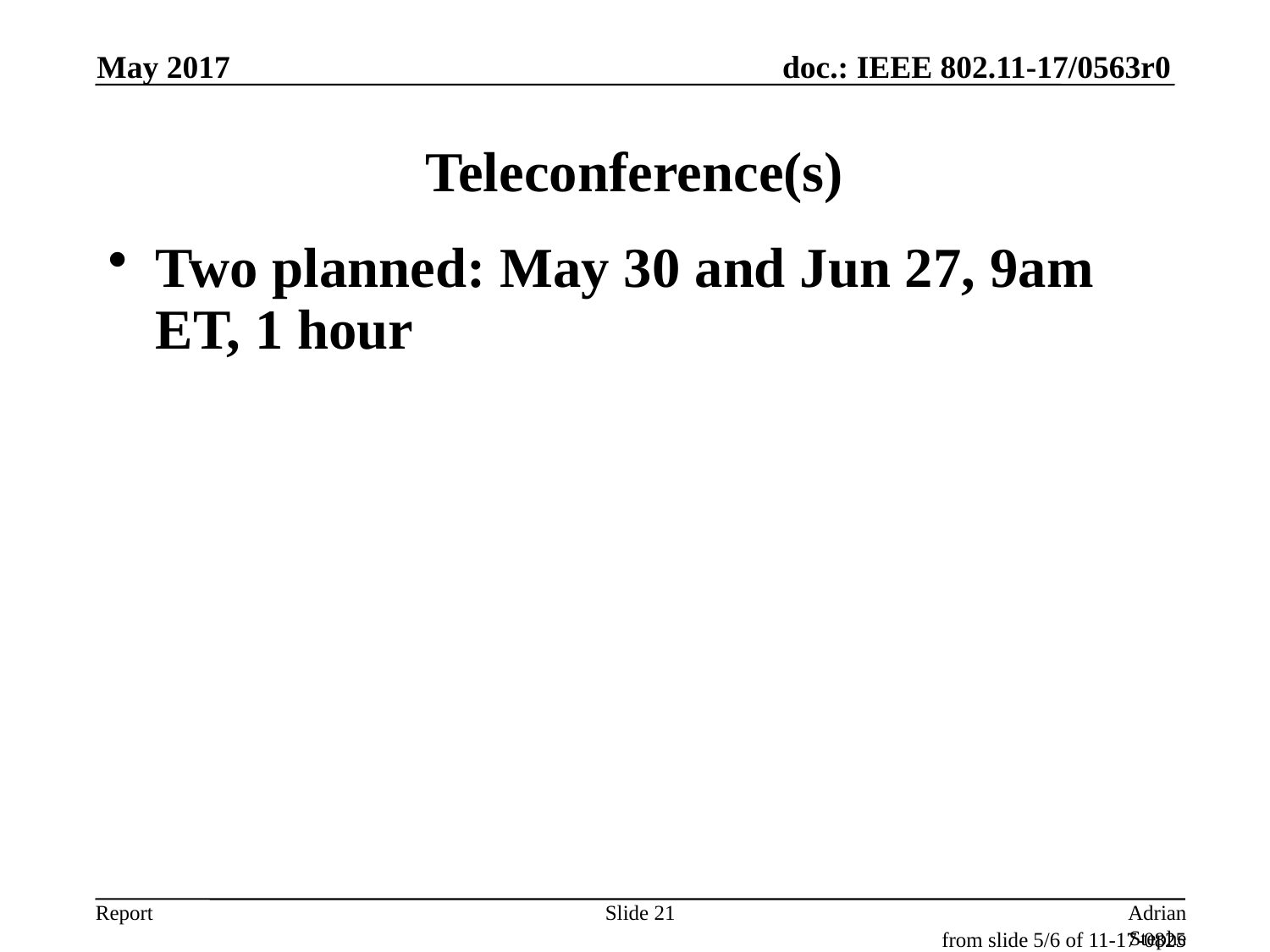

May 2017
# Teleconference(s)
Two planned: May 30 and Jun 27, 9am ET, 1 hour
Slide 21
Adrian Stephens, Intel Corporation
from slide 5/6 of 11-17-0825